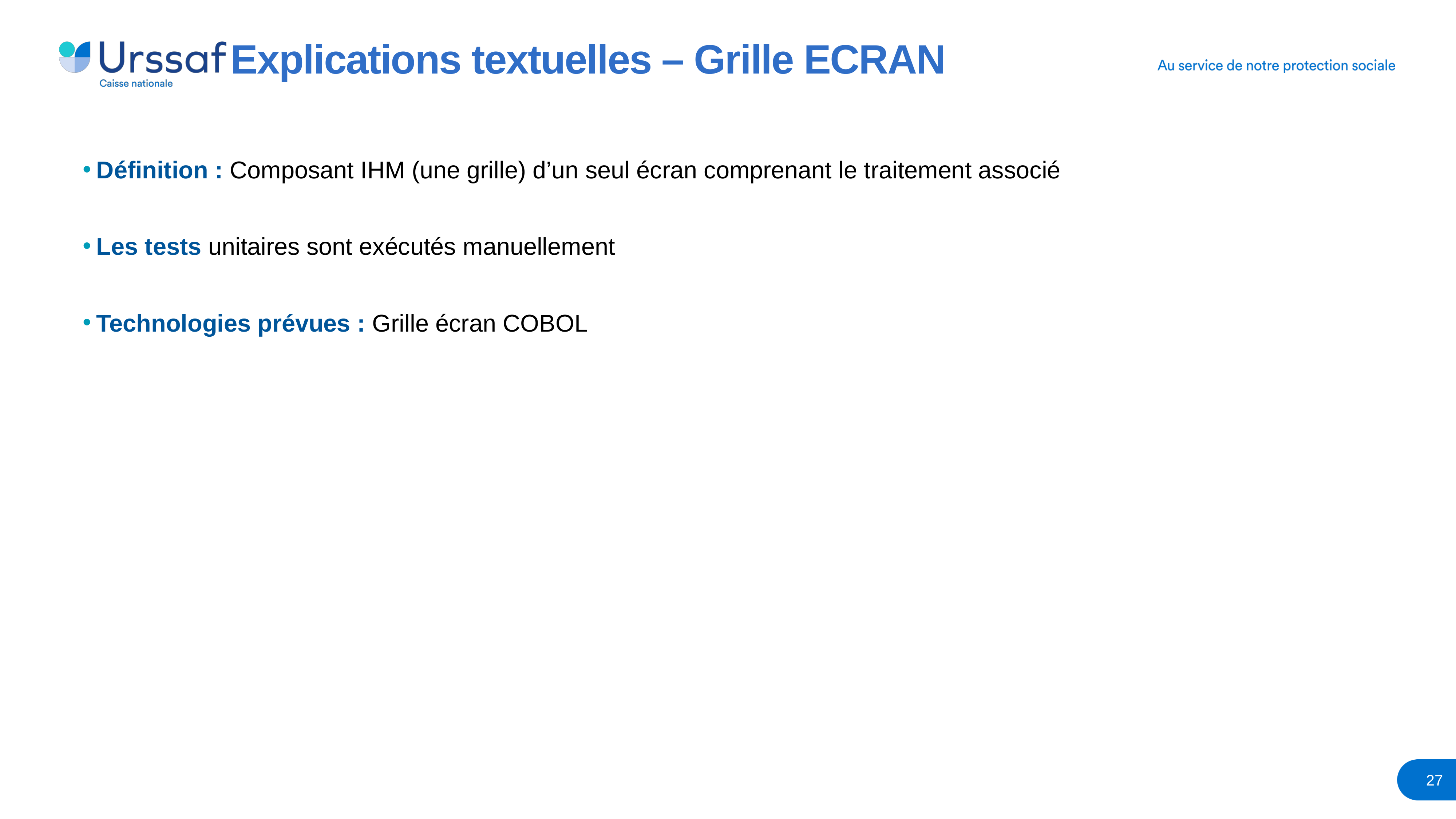

# Explications textuelles – Grille ECRAN
Définition : Composant IHM (une grille) d’un seul écran comprenant le traitement associé

Les tests unitaires sont exécutés manuellement

Technologies prévues : Grille écran COBOL